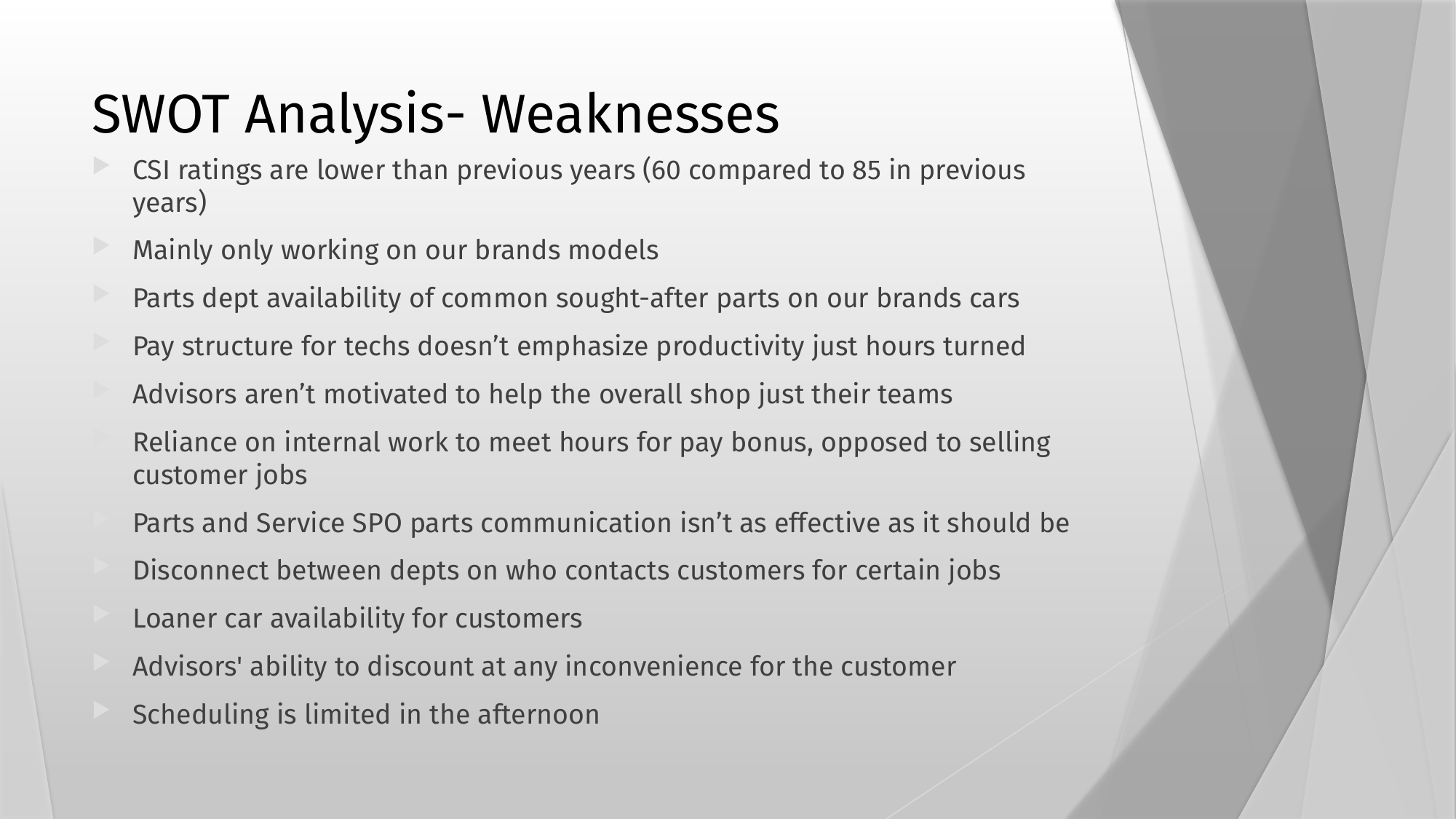

# SWOT Analysis- Weaknesses
CSI ratings are lower than previous years (60 compared to 85 in previous years)
Mainly only working on our brands models
Parts dept availability of common sought-after parts on our brands cars
Pay structure for techs doesn’t emphasize productivity just hours turned
Advisors aren’t motivated to help the overall shop just their teams
Reliance on internal work to meet hours for pay bonus, opposed to selling customer jobs
Parts and Service SPO parts communication isn’t as effective as it should be
Disconnect between depts on who contacts customers for certain jobs
Loaner car availability for customers
Advisors' ability to discount at any inconvenience for the customer
Scheduling is limited in the afternoon